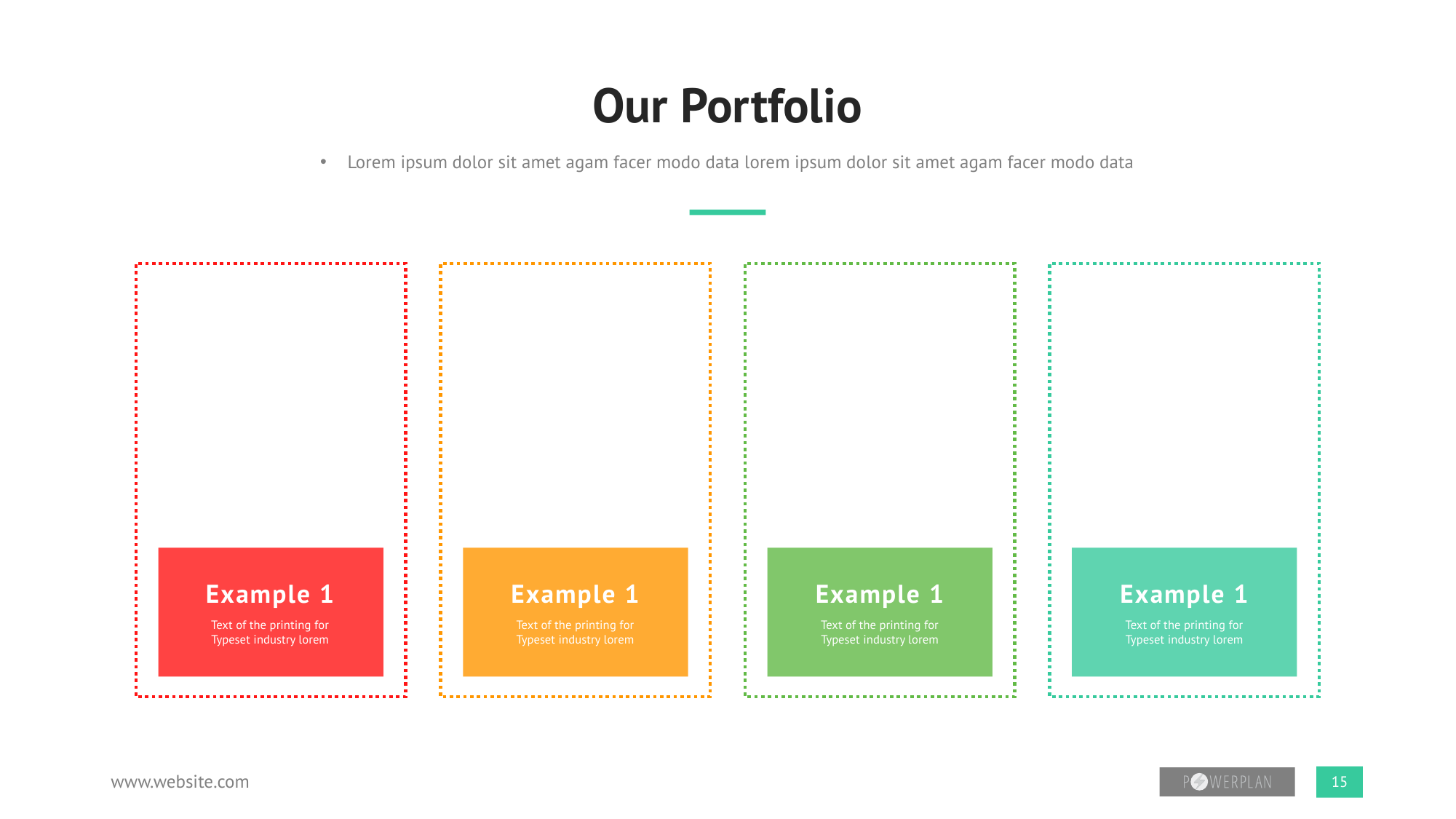

# Our Portfolio
Lorem ipsum dolor sit amet agam facer modo data lorem ipsum dolor sit amet agam facer modo data

Example 1
Text of the printing for
Typeset industry lorem
Example 1
Text of the printing for
Typeset industry lorem
Example 1
Text of the printing for
Typeset industry lorem
Example 1
Text of the printing for
Typeset industry lorem
www.website.com
15